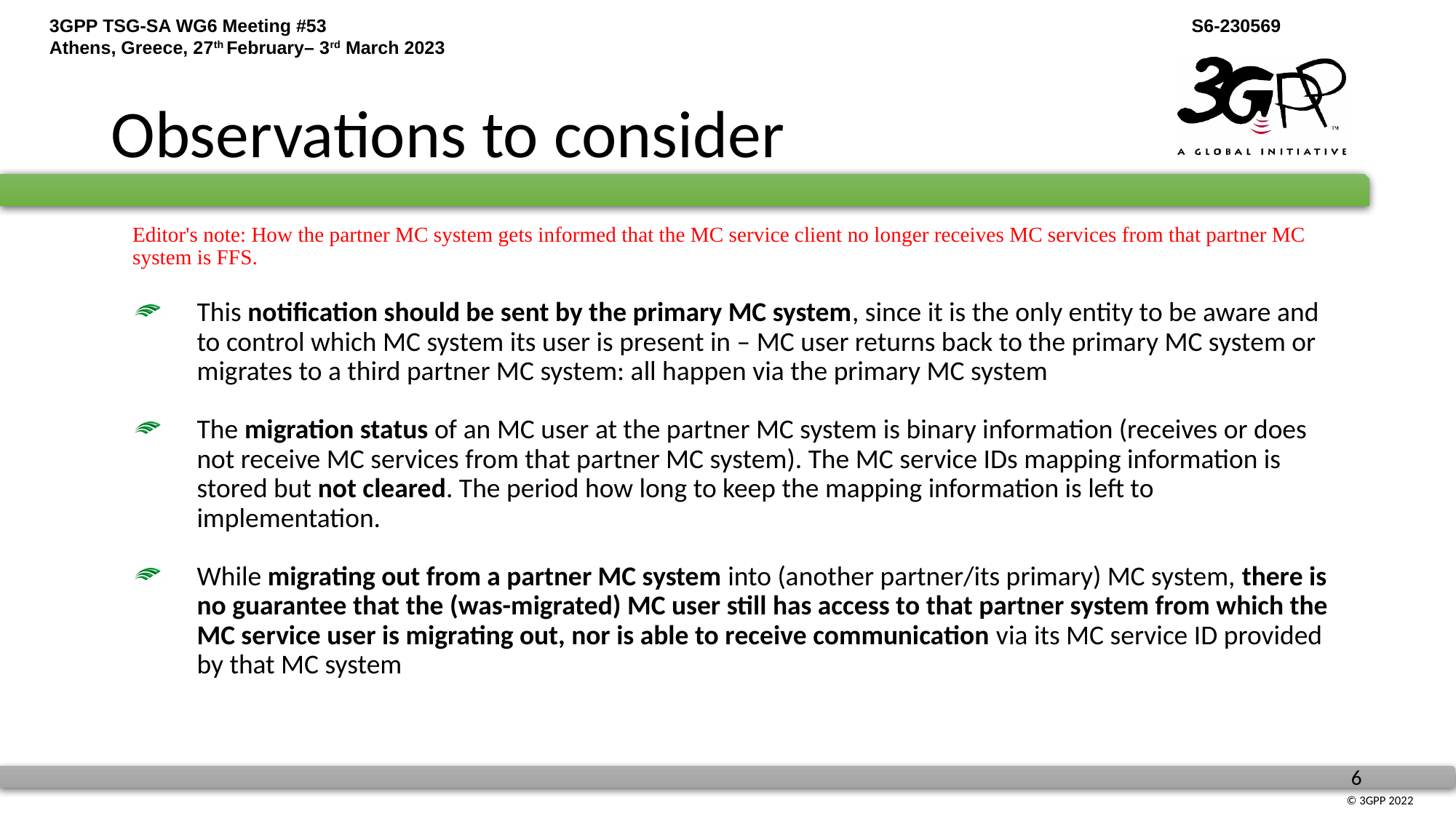

# Observations to consider
Editor's note: How the partner MC system gets informed that the MC service client no longer receives MC services from that partner MC system is FFS.
This notification should be sent by the primary MC system, since it is the only entity to be aware and to control which MC system its user is present in – MC user returns back to the primary MC system or migrates to a third partner MC system: all happen via the primary MC system
The migration status of an MC user at the partner MC system is binary information (receives or does not receive MC services from that partner MC system). The MC service IDs mapping information is stored but not cleared. The period how long to keep the mapping information is left to implementation.
While migrating out from a partner MC system into (another partner/its primary) MC system, there is no guarantee that the (was-migrated) MC user still has access to that partner system from which the MC service user is migrating out, nor is able to receive communication via its MC service ID provided by that MC system